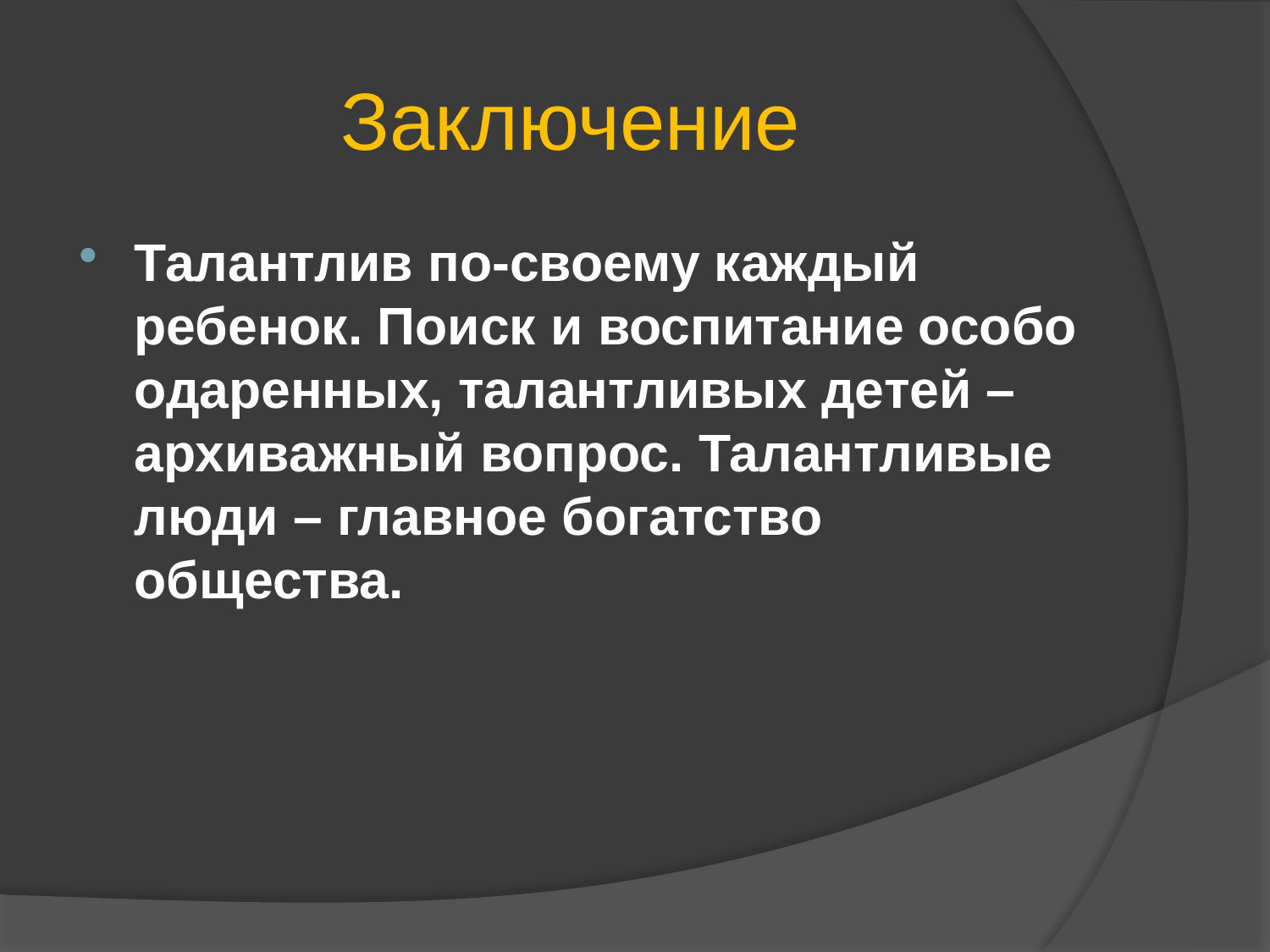

# Заключение
Талантлив по-своему каждый ребенок. Поиск и воспитание особо одаренных, талантливых детей – архиважный вопрос. Талантливые люди – главное богатство общества.